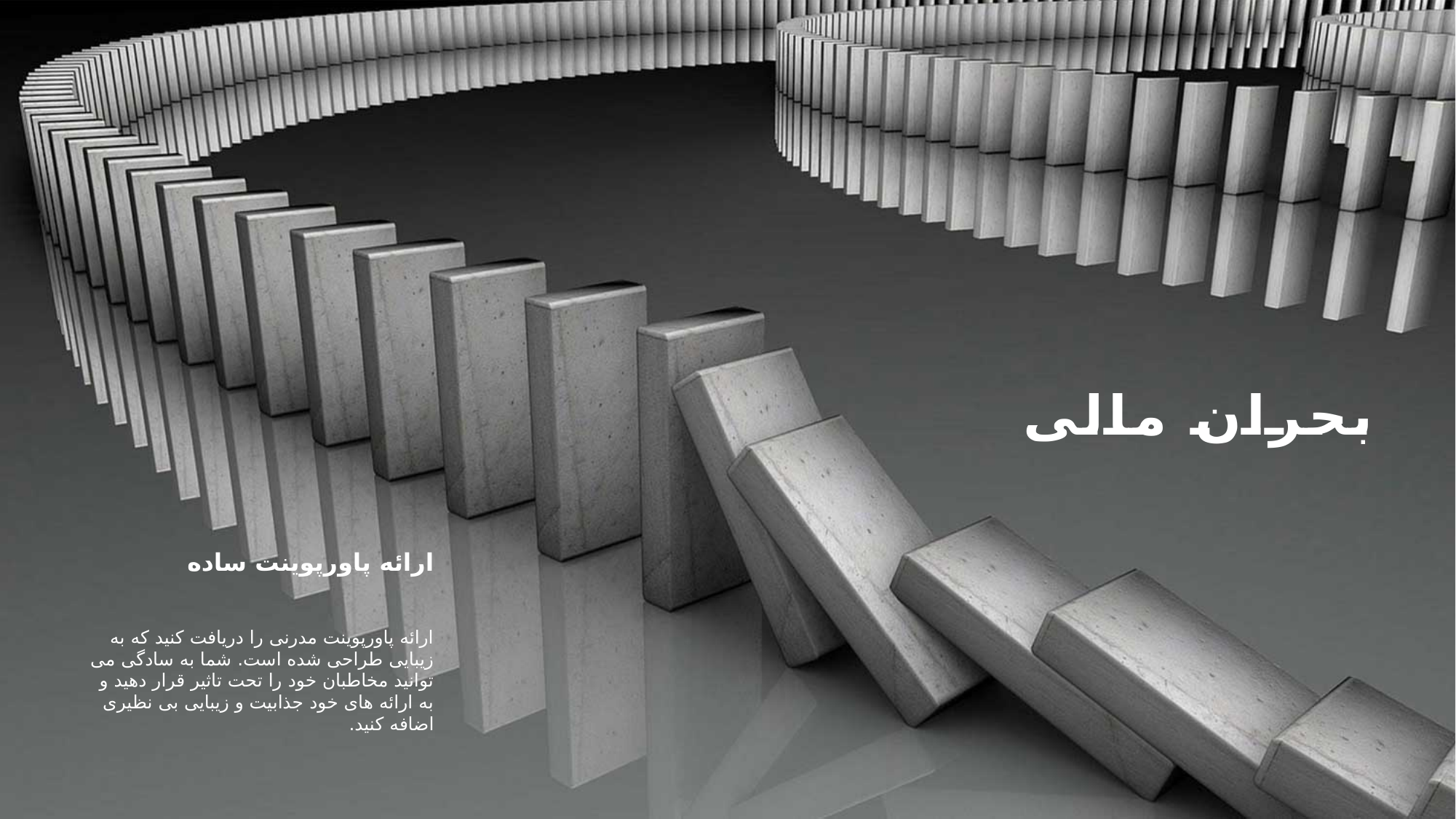

بحران مالی
ارائه پاورپوینت ساده
ارائه پاورپوینت مدرنی را دریافت کنید که به زیبایی طراحی شده است. شما به سادگی می توانید مخاطبان خود را تحت تاثیر قرار دهید و به ارائه های خود جذابیت و زیبایی بی نظیری اضافه کنید.